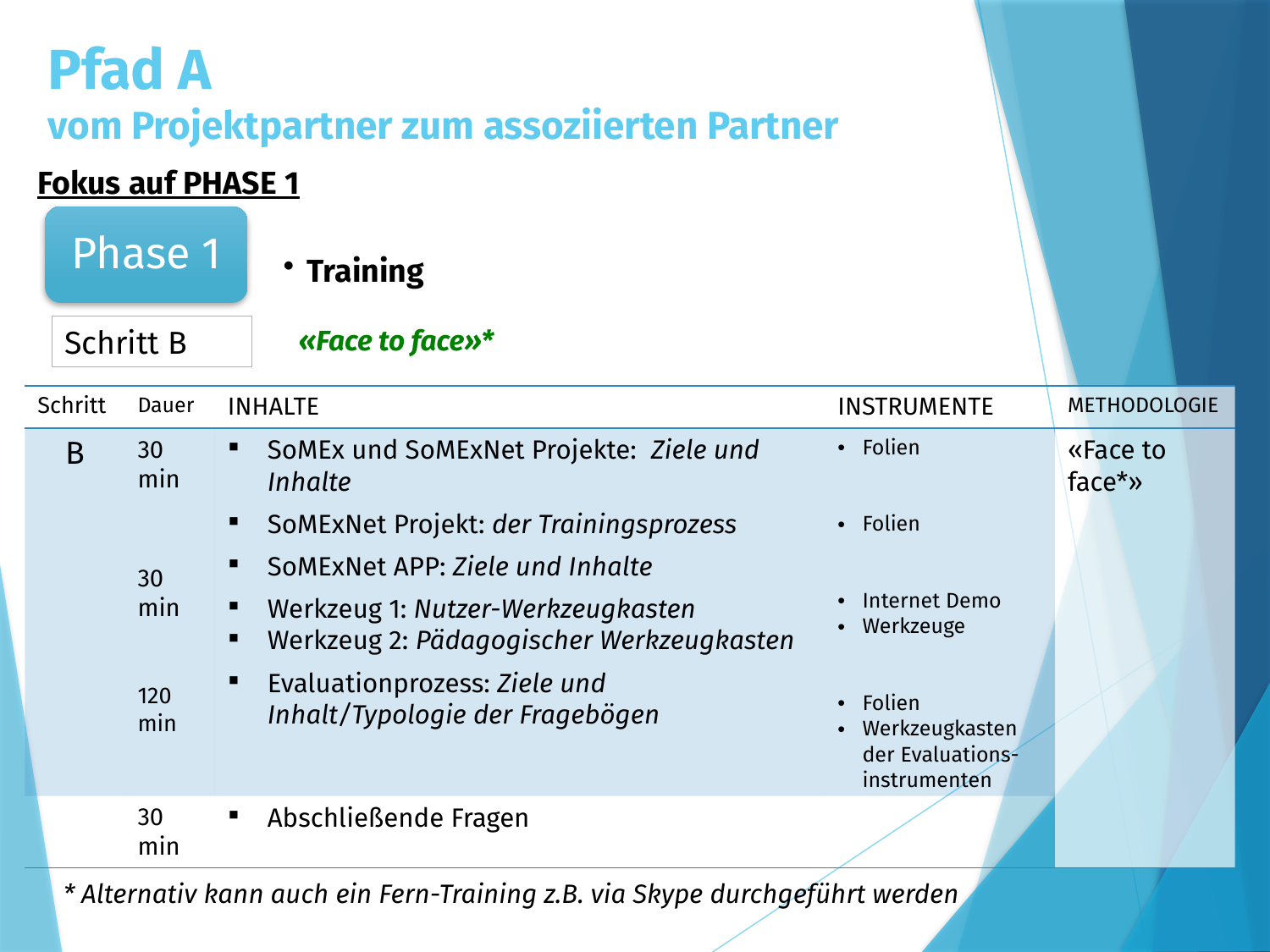

# Pfad A vom Projektpartner zum assoziierten Partner
Fokus auf PHASE 1

Phase 1
Training

Schritt B
«Face to face»*
| Schritt | Dauer | INHALTE | INSTRUMENTE | METHODOLOGIE |
| --- | --- | --- | --- | --- |
| B | 30 min 30 min 120 min | SoMEx und SoMExNet Projekte: Ziele und Inhalte SoMExNet Projekt: der Trainingsprozess SoMExNet APP: Ziele und Inhalte Werkzeug 1: Nutzer-Werkzeugkasten Werkzeug 2: Pädagogischer Werkzeugkasten Evaluationprozess: Ziele und Inhalt/Typologie der Fragebögen | Folien Folien Internet Demo Werkzeuge Folien Werkzeugkasten der Evaluations-instrumenten | «Face to face\*» |
|  | 30 min | Abschließende Fragen |  |  |
* Alternativ kann auch ein Fern-Training z.B. via Skype durchgeführt werden